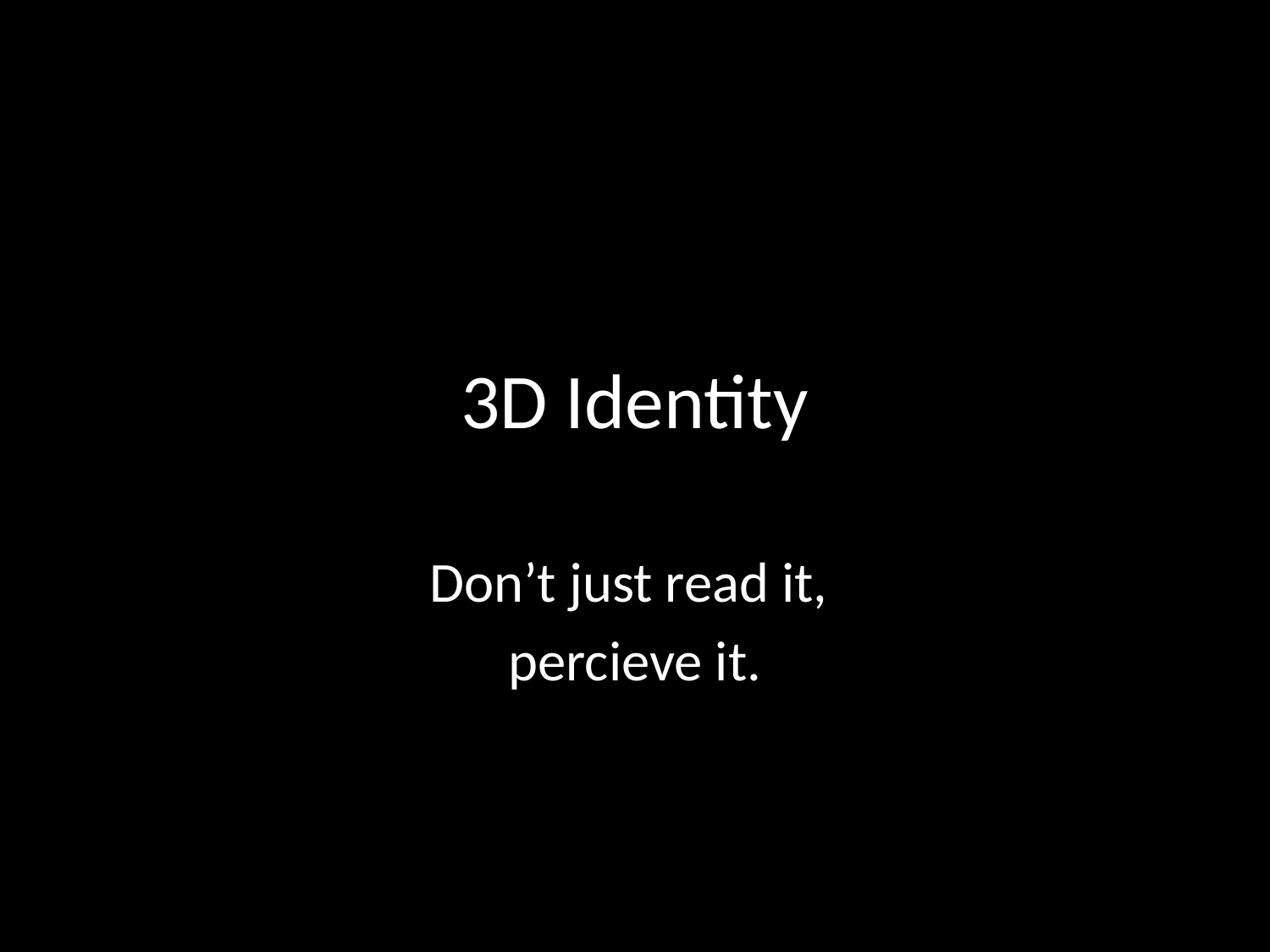

# 3D Identity
Don’t just read it,
percieve it.